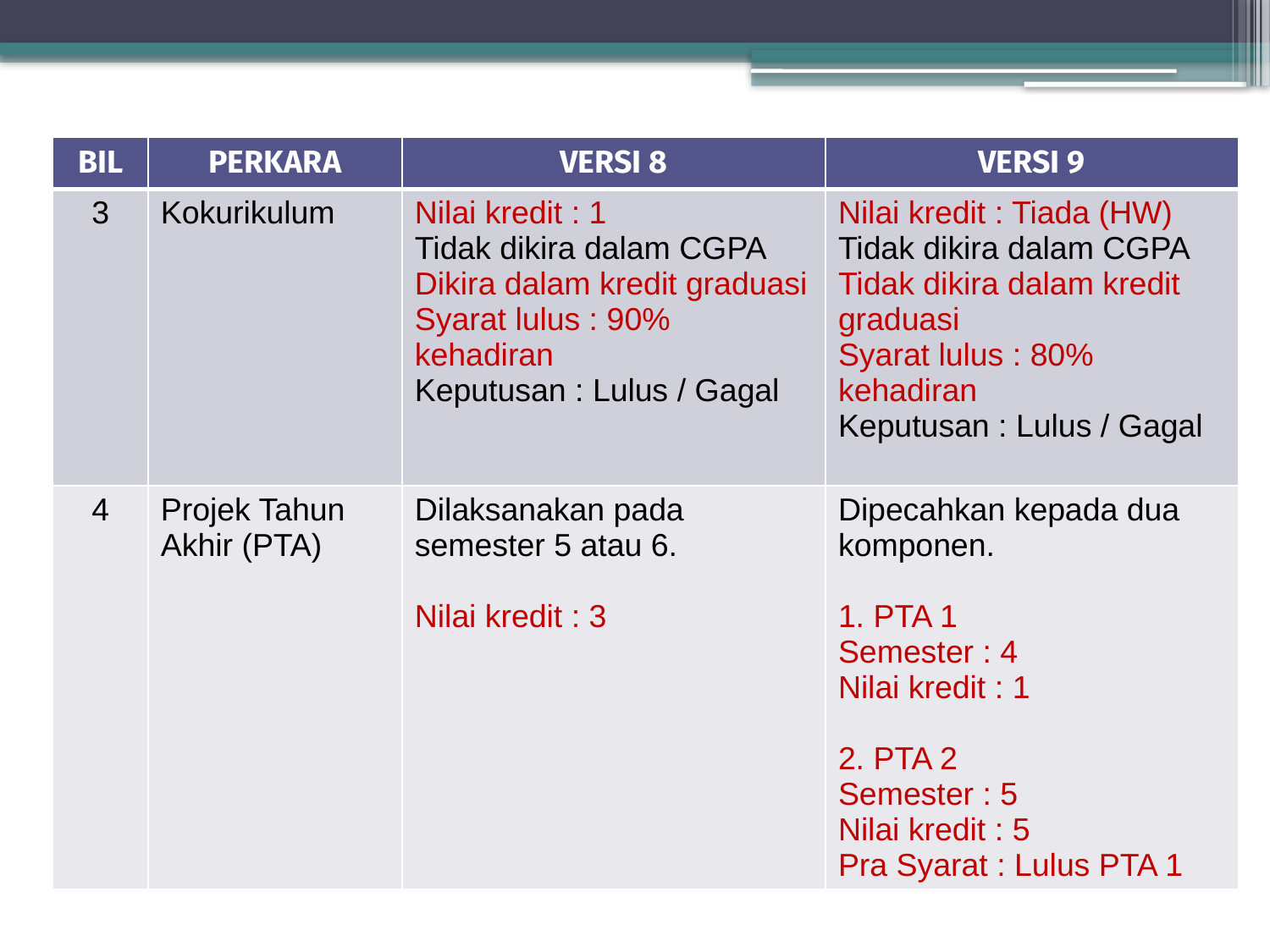

| BIL | PERKARA | VERSI 8 | VERSI 9 |
| --- | --- | --- | --- |
| 3 | Kokurikulum | Nilai kredit : 1 Tidak dikira dalam CGPA Dikira dalam kredit graduasi Syarat lulus : 90% kehadiran Keputusan : Lulus / Gagal | Nilai kredit : Tiada (HW) Tidak dikira dalam CGPA Tidak dikira dalam kredit graduasi Syarat lulus : 80% kehadiran Keputusan : Lulus / Gagal |
| 4 | Projek Tahun Akhir (PTA) | Dilaksanakan pada semester 5 atau 6. Nilai kredit : 3 | Dipecahkan kepada dua komponen. 1. PTA 1 Semester : 4 Nilai kredit : 1 2. PTA 2 Semester : 5 Nilai kredit : 5 Pra Syarat : Lulus PTA 1 |